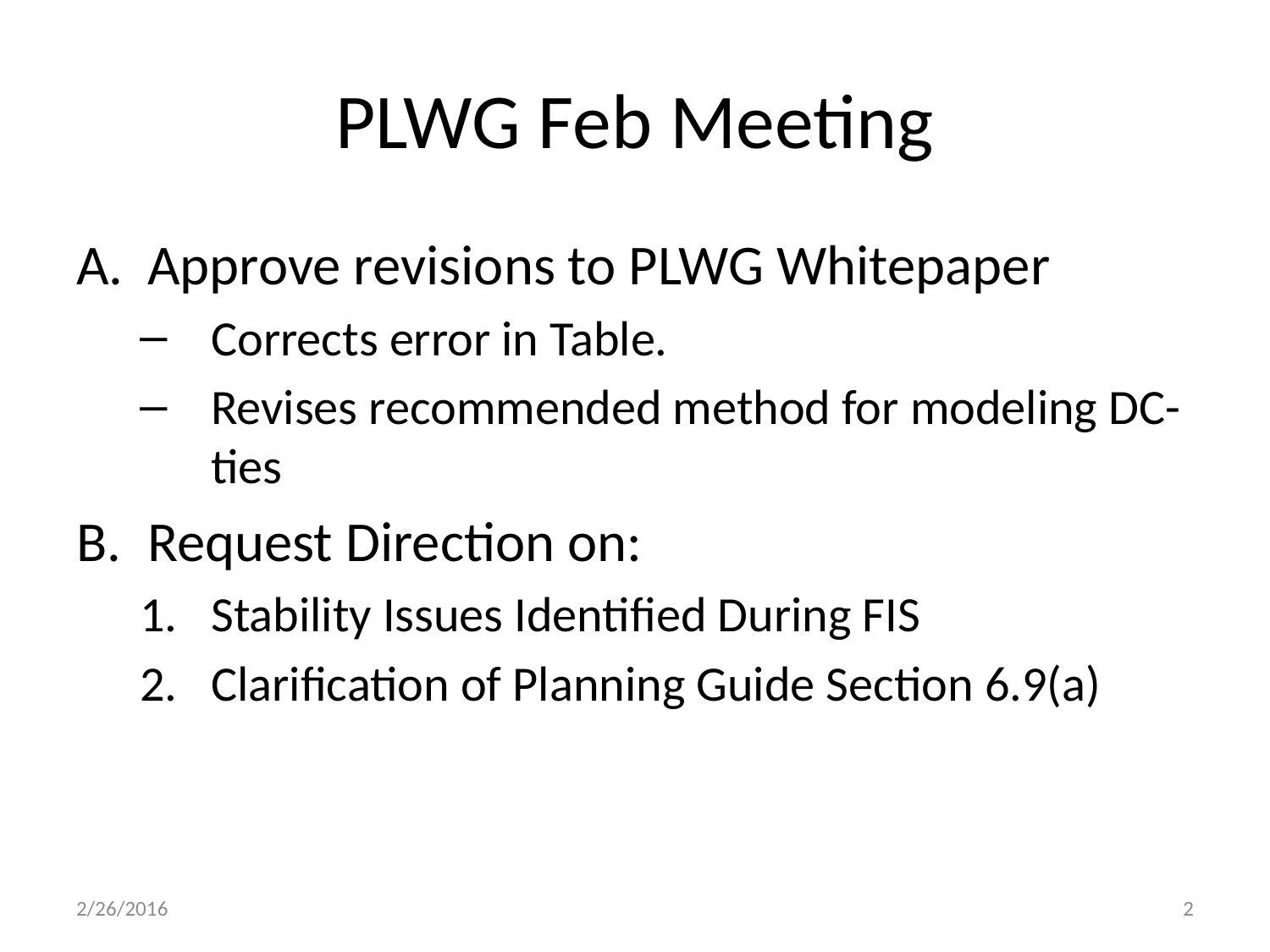

# PLWG Feb Meeting
Approve revisions to PLWG Whitepaper
Corrects error in Table.
Revises recommended method for modeling DC-ties
Request Direction on:
Stability Issues Identified During FIS
Clarification of Planning Guide Section 6.9(a)

2/26/2016
2